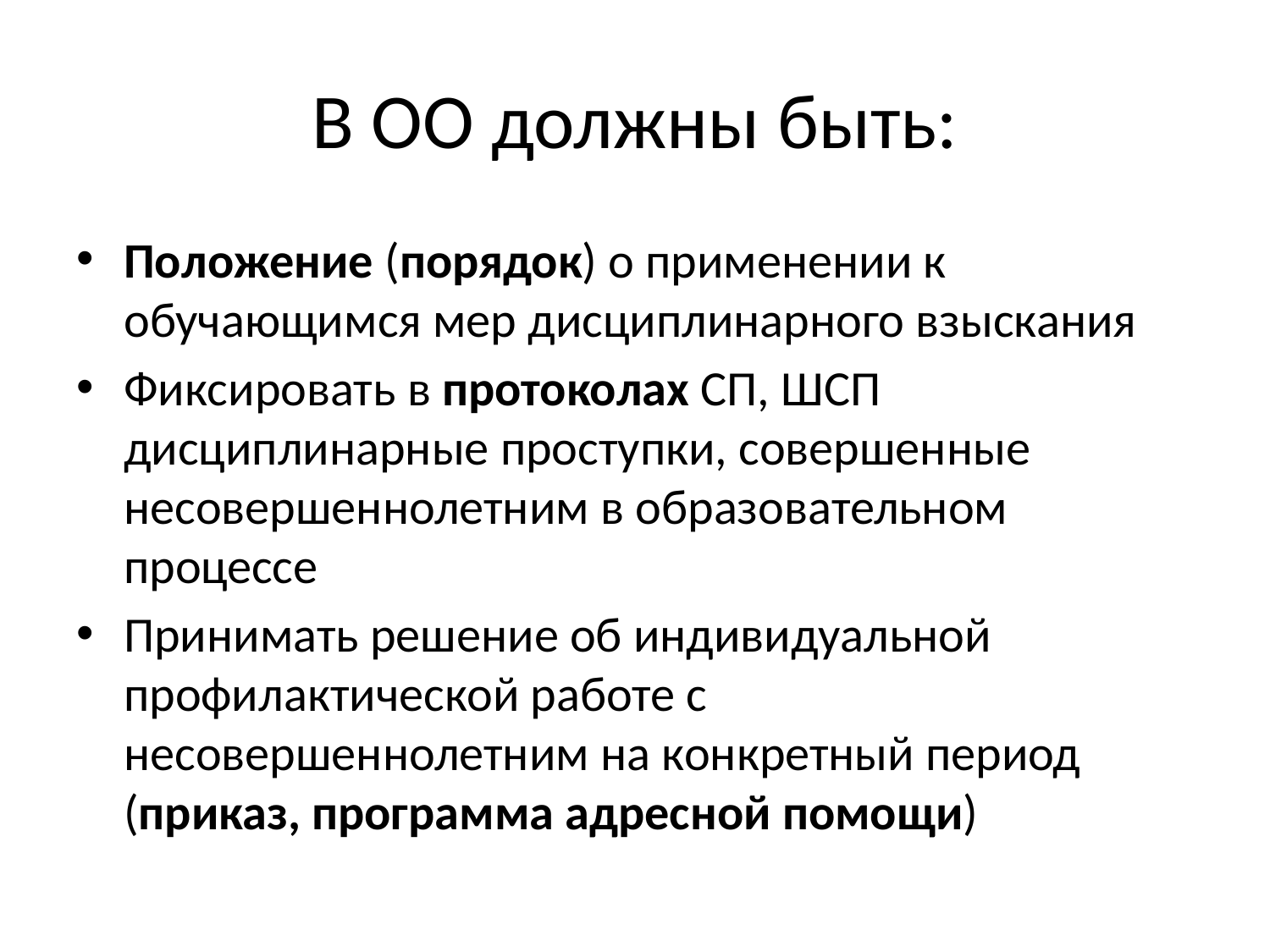

# В ОО должны быть:
Положение (порядок) о применении к обучающимся мер дисциплинарного взыскания
Фиксировать в протоколах СП, ШСП дисциплинарные проступки, совершенные несовершеннолетним в образовательном процессе
Принимать решение об индивидуальной профилактической работе с несовершеннолетним на конкретный период (приказ, программа адресной помощи)